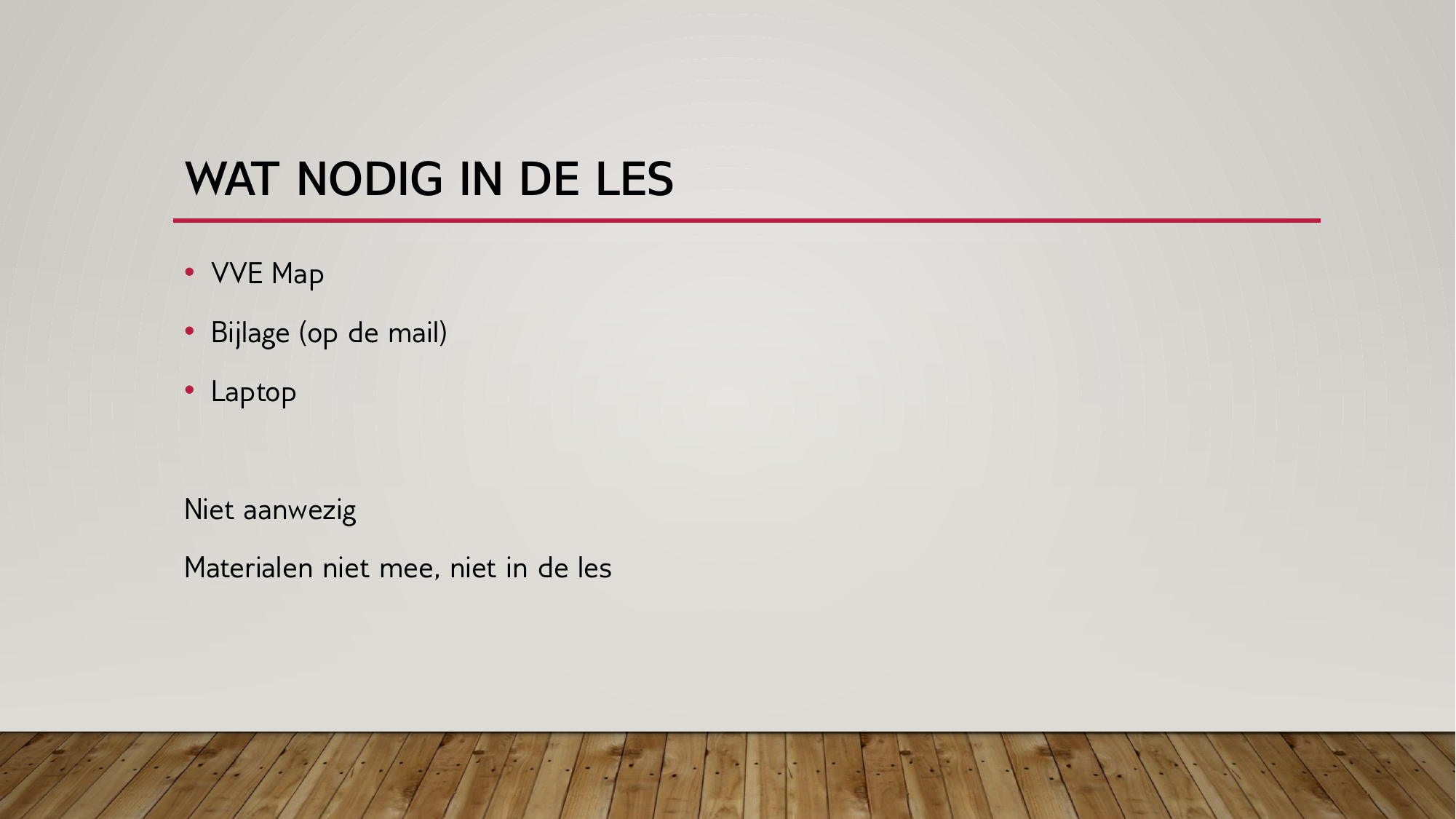

# Wat nodig in de les
VVE Map
Bijlage (op de mail)
Laptop

Niet aanwezig
Materialen niet mee, niet in de les